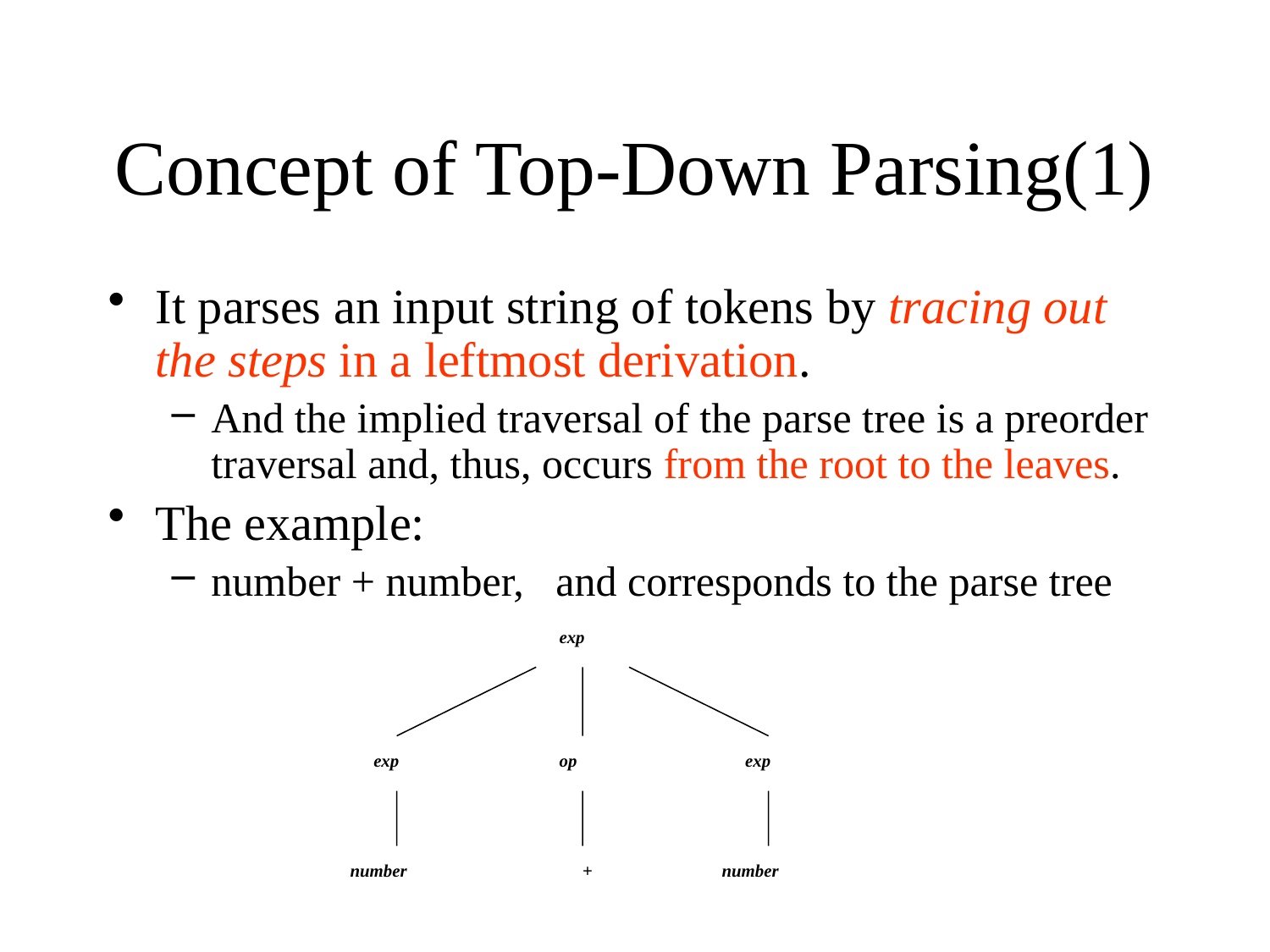

# Concept of Top-Down Parsing(1)
It parses an input string of tokens by tracing out the steps in a leftmost derivation.
And the implied traversal of the parse tree is a preorder traversal and, thus, occurs from the root to the leaves.
The example:
number + number,   and corresponds to the parse tree
exp

exp

op

exp

number

+

number